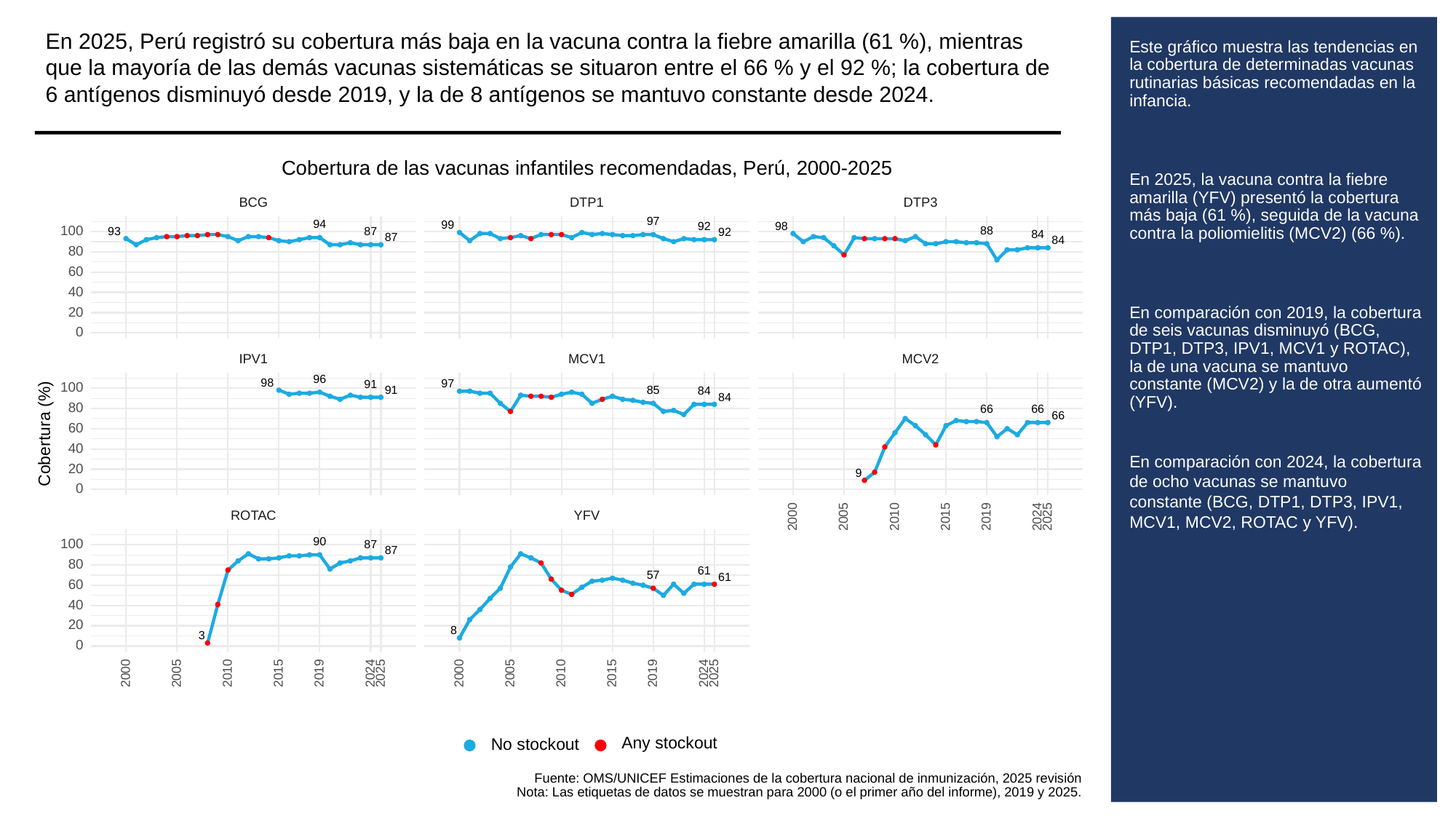

En 2025, Perú registró su cobertura más baja en la vacuna contra la fiebre amarilla (61 %), mientras que la mayoría de las demás vacunas sistemáticas se situaron entre el 66 % y el 92 %; la cobertura de 6 antígenos disminuyó desde 2019, y la de 8 antígenos se mantuvo constante desde 2024.
# Este gráfico muestra las tendencias en la cobertura de determinadas vacunas rutinarias básicas recomendadas en la infancia.

En 2025, la vacuna contra la fiebre amarilla (YFV) presentó la cobertura más baja (61 %), seguida de la vacuna contra la poliomielitis (MCV2) (66 %).

En comparación con 2019, la cobertura de seis vacunas disminuyó (BCG, DTP1, DTP3, IPV1, MCV1 y ROTAC), la de una vacuna se mantuvo constante (MCV2) y la de otra aumentó (YFV).

En comparación con 2024, la cobertura de ocho vacunas se mantuvo constante (BCG, DTP1, DTP3, IPV1, MCV1, MCV2, ROTAC y YFV).

Cobertura de las vacunas infantiles recomendadas, Perú, 2000-2025
BCG
DTP3
DTP1

97
94

99
98
92
100
88
93
87
92

84

87

84

80

60

40

20

0

MCV1
MCV2
IPV1

96

98
97
91
100
91
85
84

84

80
66
66

66

60
Cobertura (%)

40

20

9

0

ROTAC
YFV
2000
2005
2010
2015
2019
2024
2025

90
100
87

87

80

61

57
61

60

40

20

8
3

0

2000
2005
2010
2015
2019
2024
2025
2000
2005
2010
2015
2019
2024
2025
Any stockout
No stockout

Fuente: OMS/UNICEF Estimaciones de la cobertura nacional de inmunización, 2025 revisión
Nota: Las etiquetas de datos se muestran para 2000 (o el primer año del informe), 2019 y 2025.